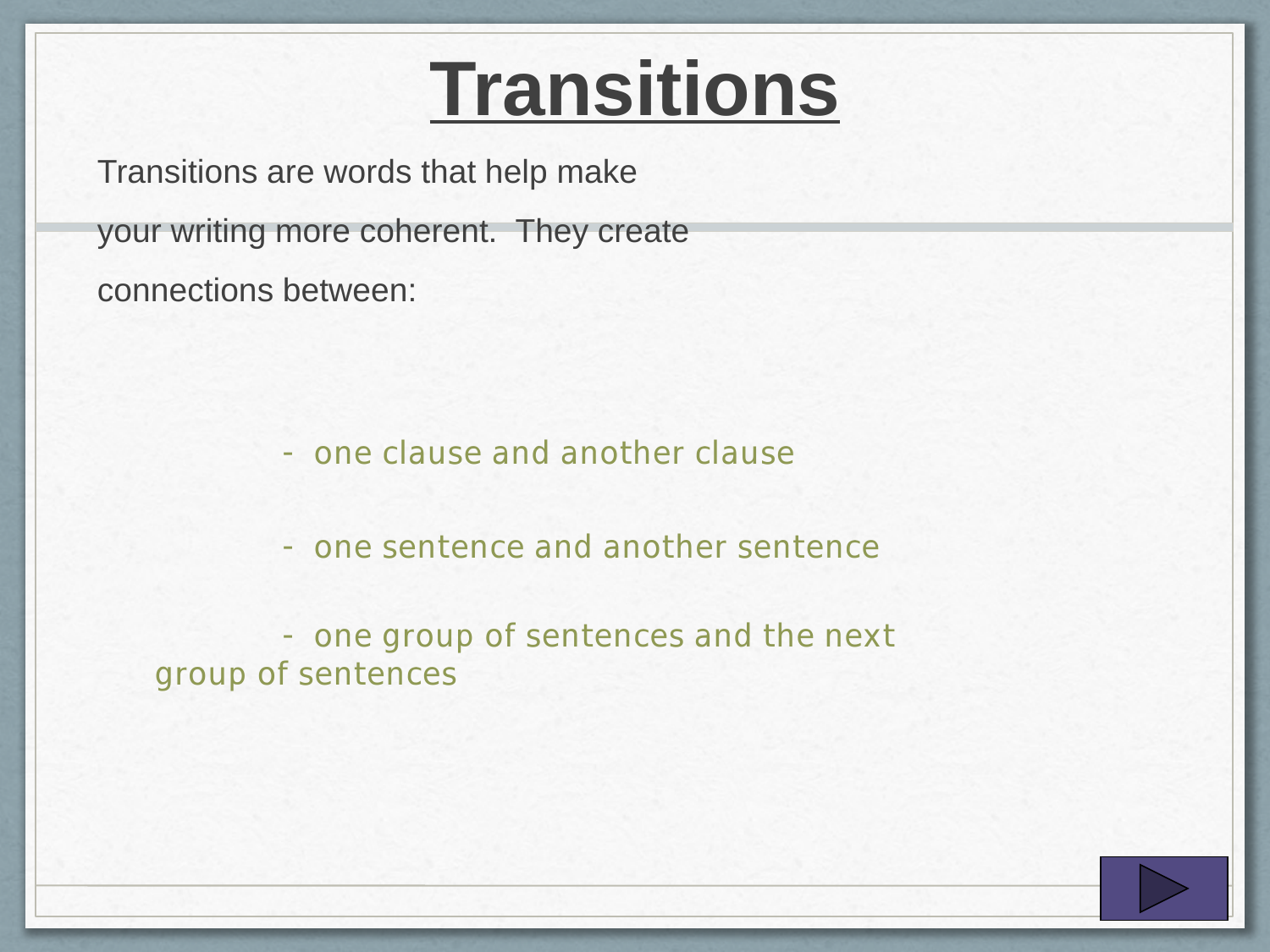

# Transitions
Transitions are words that help make
your writing more coherent.  They create
connections between:

		-  one clause and another clause

		-  one sentence and another sentence

		-  one group of sentences and the next 	  	    group of sentences